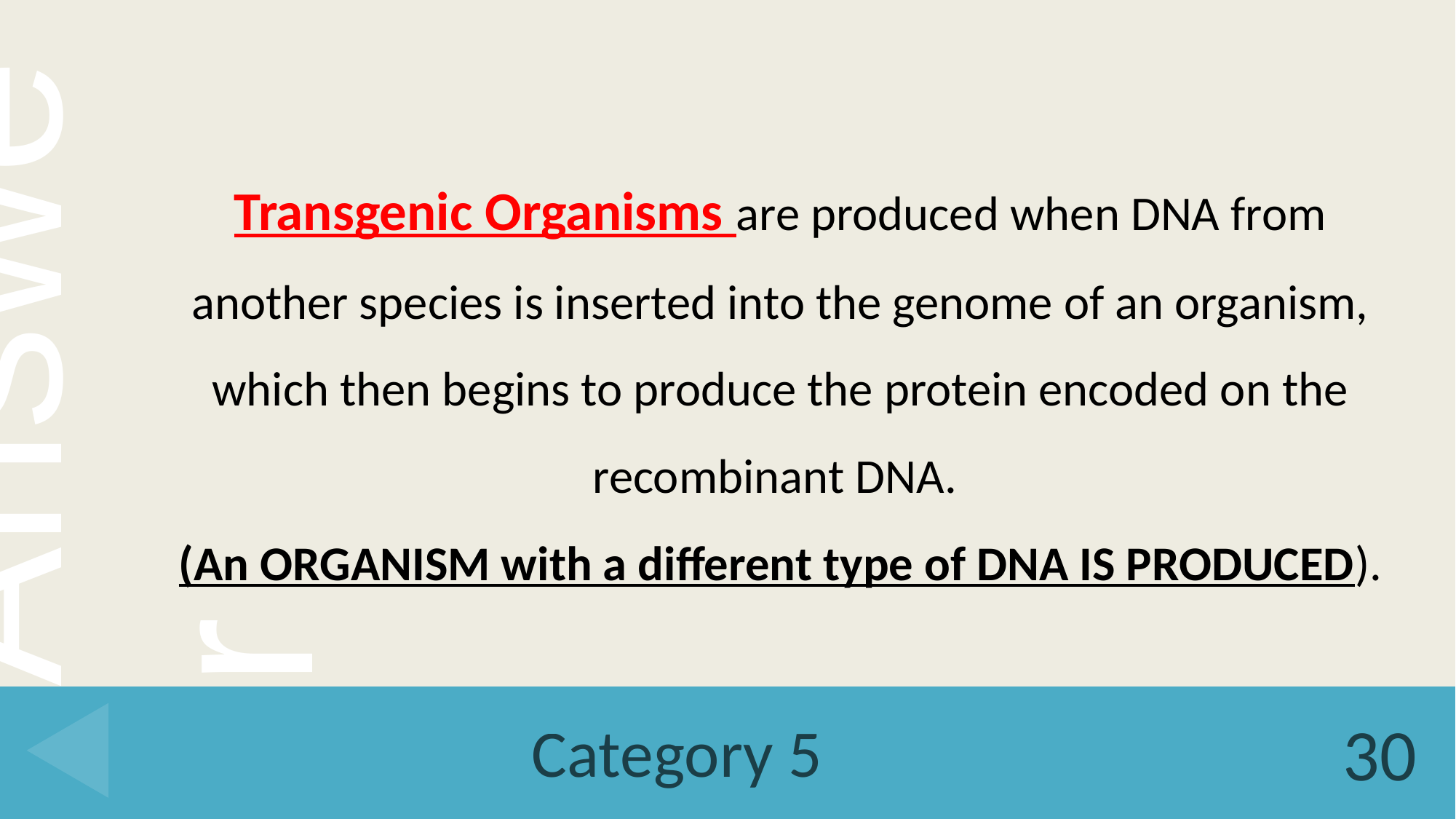

Transgenic Organisms are produced when DNA from another species is inserted into the genome of an organism, which then begins to produce the protein encoded on the recombinant DNA.
(An ORGANISM with a different type of DNA IS PRODUCED).
# Category 5
30